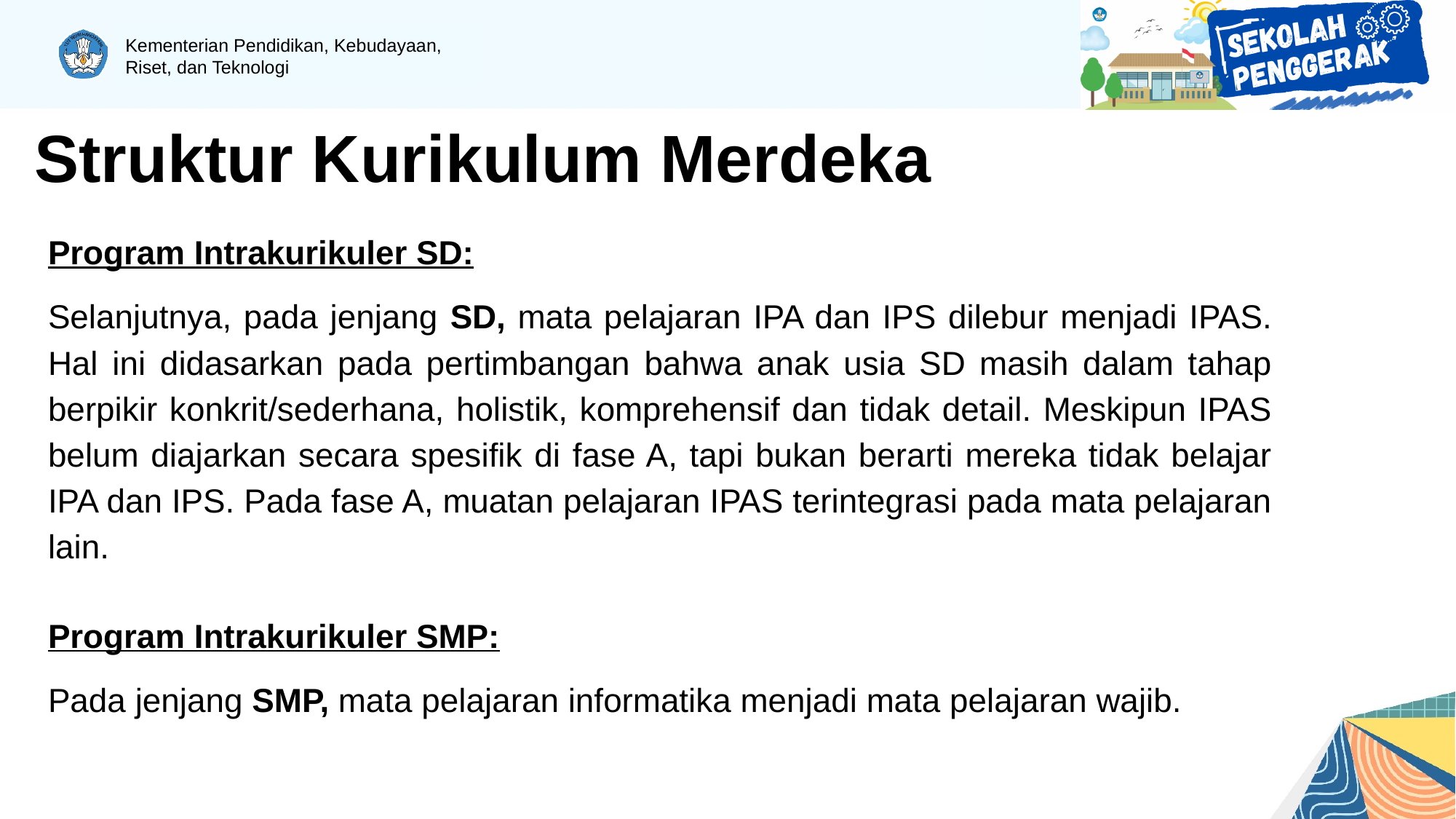

Struktur Kurikulum Merdeka

Program Intrakurikuler SD:
Selanjutnya, pada jenjang SD, mata pelajaran IPA dan IPS dilebur menjadi IPAS. Hal ini didasarkan pada pertimbangan bahwa anak usia SD masih dalam tahap berpikir konkrit/sederhana, holistik, komprehensif dan tidak detail. Meskipun IPAS belum diajarkan secara spesifik di fase A, tapi bukan berarti mereka tidak belajar IPA dan IPS. Pada fase A, muatan pelajaran IPAS terintegrasi pada mata pelajaran lain.

Program Intrakurikuler SMP:
Pada jenjang SMP, mata pelajaran informatika menjadi mata pelajaran wajib.